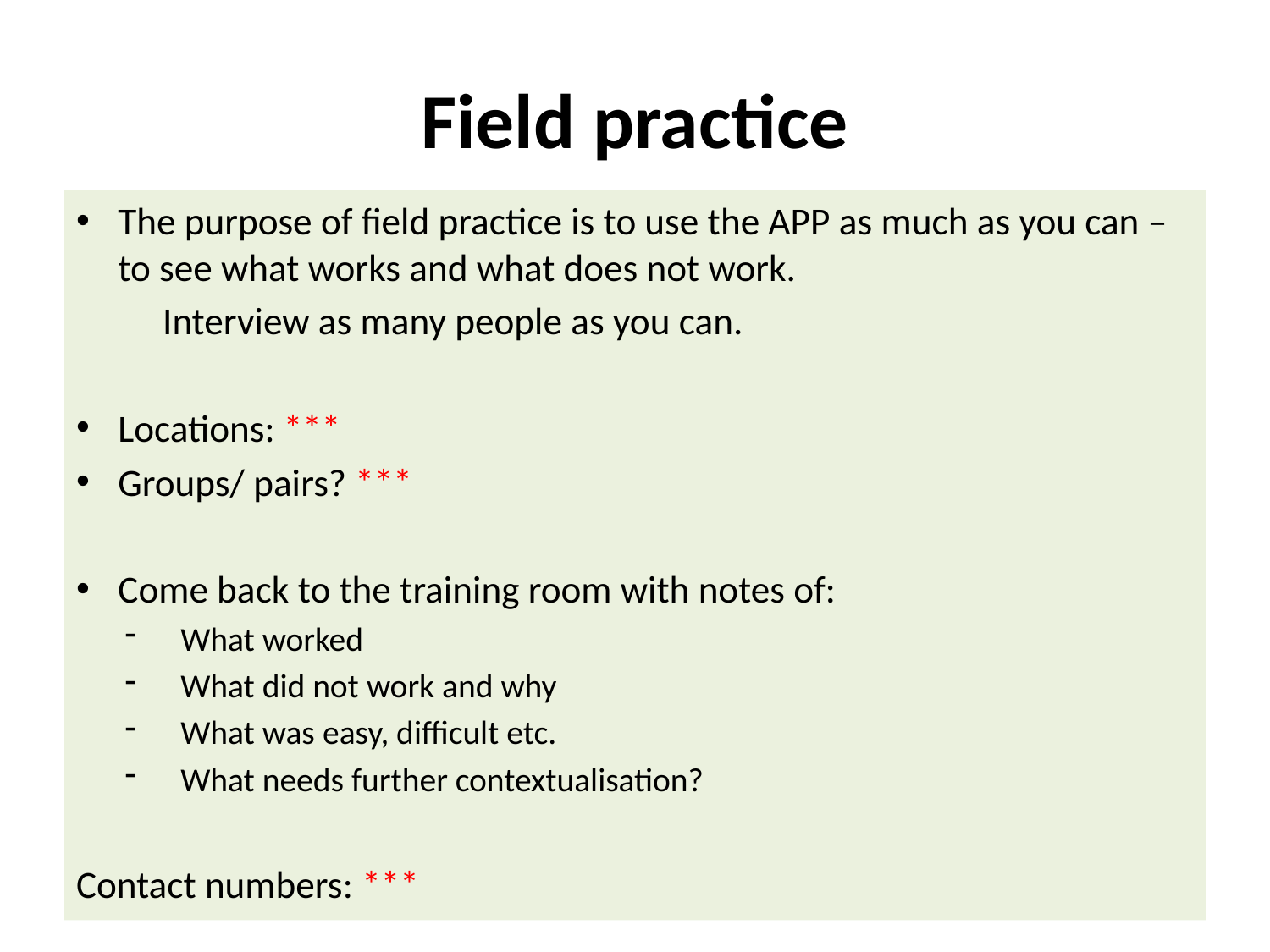

# Field practice
The purpose of field practice is to use the APP as much as you can – to see what works and what does not work.
	Interview as many people as you can.

Locations: ***
Groups/ pairs? ***

Come back to the training room with notes of:
What worked
What did not work and why
What was easy, difficult etc.
What needs further contextualisation?

Contact numbers: ***